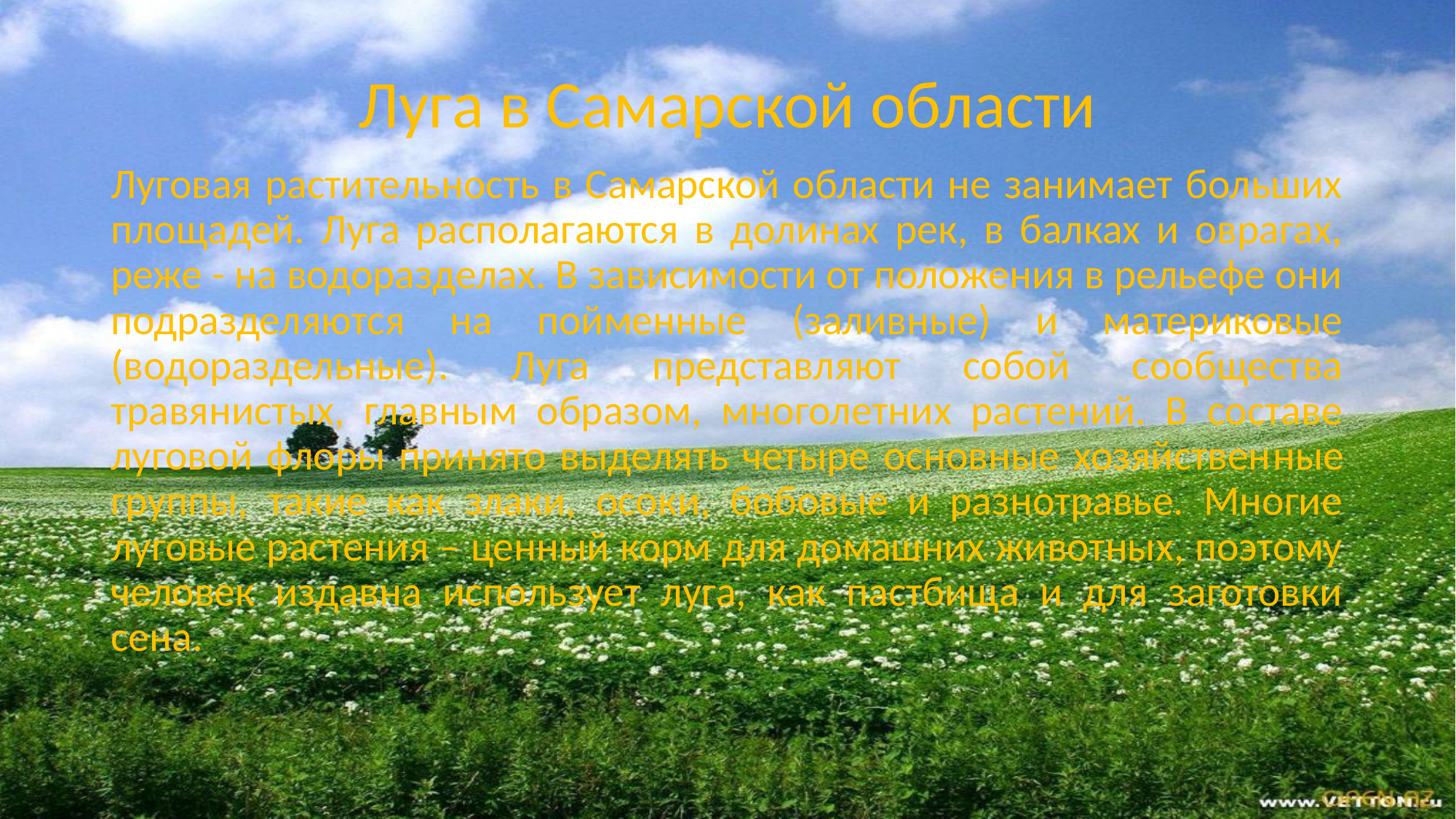

# Луга в Самарской области
Луговая растительность в Самарской области не занимает больших площадей. Луга располагаются в долинах рек, в балках и оврагах, реже - на водоразделах. В зависимости от положения в рельефе они подразделяются на пойменные (заливные) и материковые (водораздельные). Луга представляют собой сообщества травянистых, главным образом, многолетних растений. В составе луговой флоры принято выделять четыре основные хозяйствен­ные группы, такие как злаки, осоки, бобовые и разнотравье. Многие луговые растения – ценный корм для домашних животных, поэтому человек издавна использует луга, как пастбища и для заготовки сена.